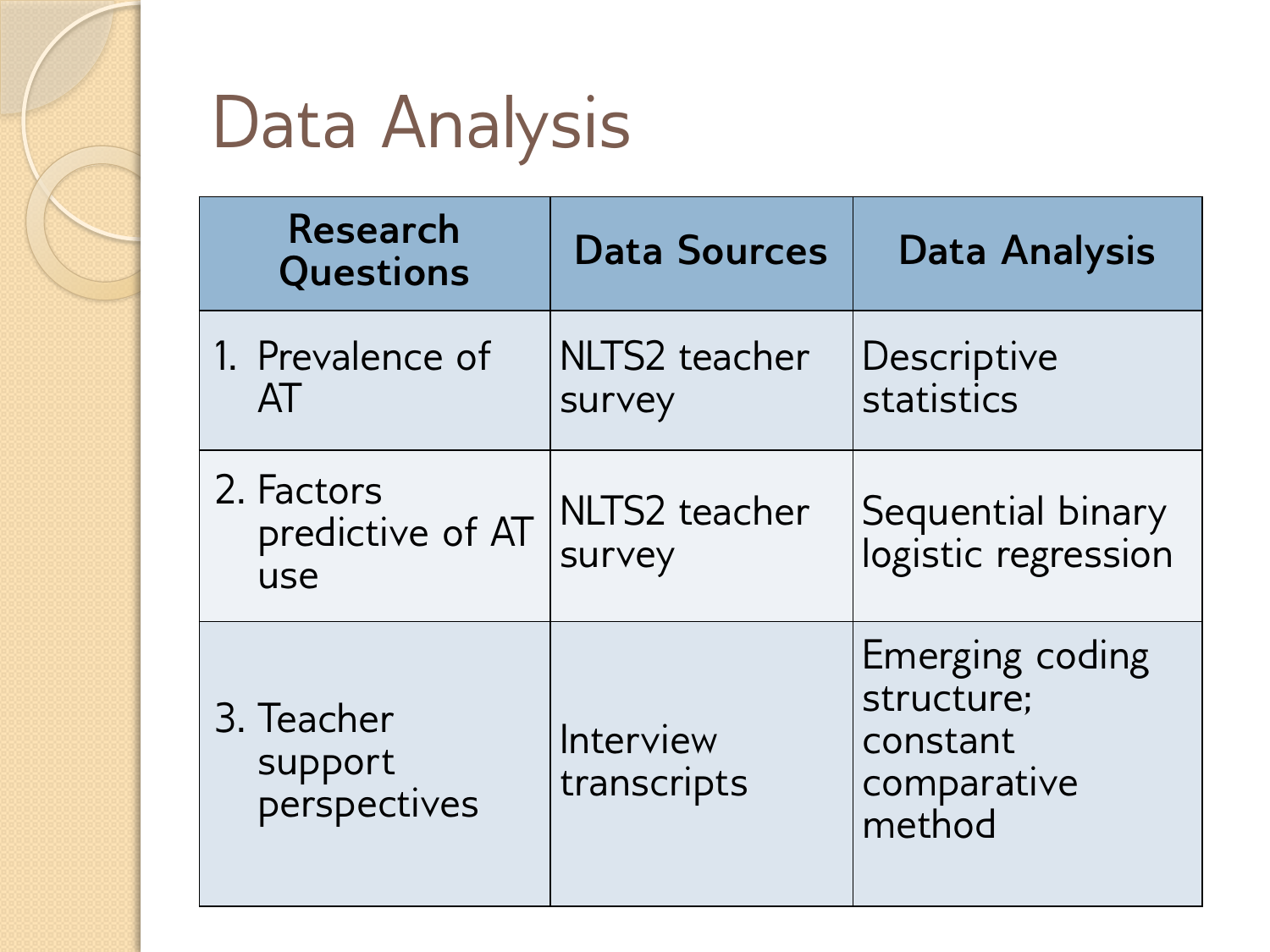

# Data Analysis
| Research Questions | Data Sources | Data Analysis |
| --- | --- | --- |
| Prevalence of AT | NLTS2 teacher survey | Descriptive statistics |
| Factors predictive of AT use | NLTS2 teacher survey | Sequential binary logistic regression |
| Teacher support perspectives | Interview transcripts | Emerging coding structure; constant comparative method |